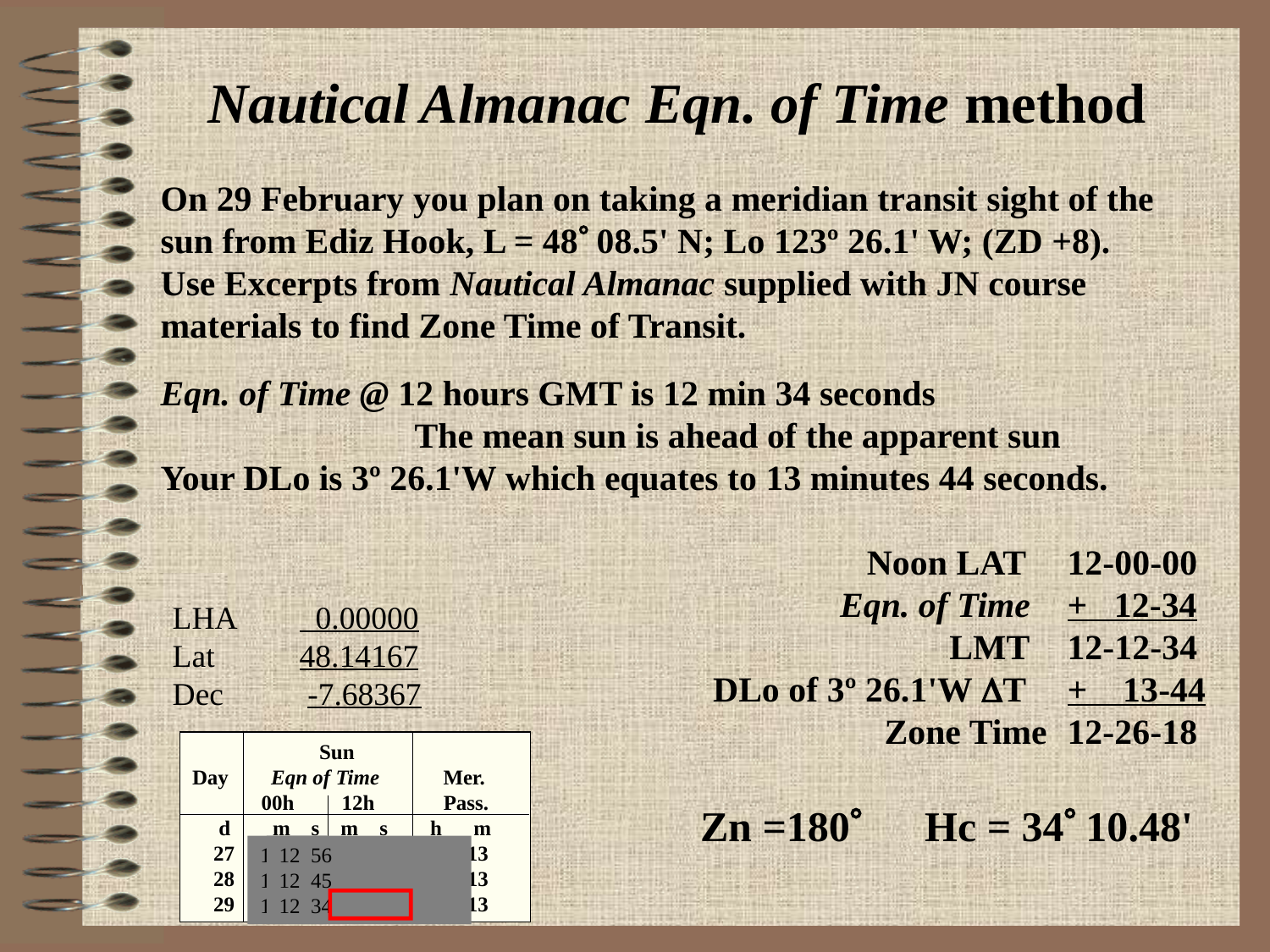

Nautical Almanac Eqn. of Time method
On 29 February you plan on taking a meridian transit sight of the sun from Ediz Hook, L = 48° 08.5' N; Lo 123º 26.1' W; (ZD +8).
Use Excerpts from Nautical Almanac supplied with JN course materials to find Zone Time of Transit.

Eqn. of Time @ 12 hours GMT is 12 min 34 seconds
		The mean sun is ahead of the apparent sun
Your DLo is 3º 26.1'W which equates to 13 minutes 44 seconds.

					        Noon LAT	  12-00-00
					     Eqn. of Time	  +   12-34
					 	   LMT	  12-12-34
				     DLo of 3º 26.1'W ΔT	  +    13-44
					          Zone Time	  12-26-18

LHA 	  0.00000
Lat    	48.14167
Dec 	 -7.68367
                        Sun
Day        Eqn of Time            Mer.
             00h         12h             Pass.
     d        m    s    m    s        h      m
    27     02   13   01   58      12    13
    28     01   43   01   28      12    13
    29     01   13   00   58      12    13
13  01
12  51
12  40
12  56
12  45
12  34

Zn =180°      Hc = 34° 10.48'